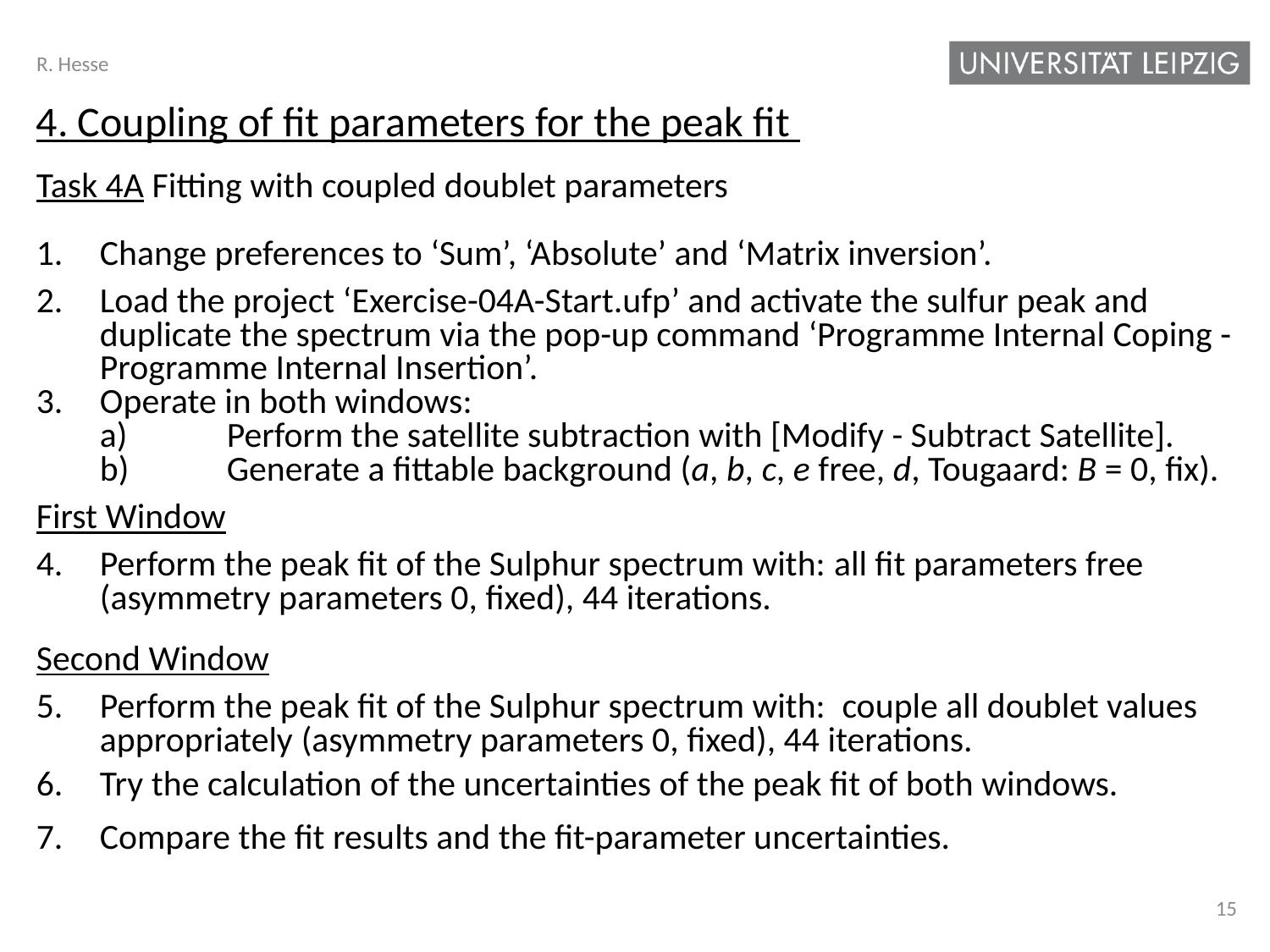

R. Hesse
4. Coupling of fit parameters for the peak fit
Task 4A Fitting with coupled doublet parameters

Change preferences to ‘Sum’, ‘Absolute’ and ‘Matrix inversion’.

Load the project ‘Exercise-04A-Start.ufp’ and activate the sulfur peak and duplicate the spectrum via the pop-up command ‘Programme Internal Coping - Programme Internal Insertion’.
Operate in both windows:
a)	Perform the satellite subtraction with [Modify - Subtract Satellite].
b)	Generate a fittable background (a, b, c, e free, d, Tougaard: B = 0, fix).
First Window

Perform the peak fit of the Sulphur spectrum with: all fit parameters free (asymmetry parameters 0, fixed), 44 iterations.

Second Window

Perform the peak fit of the Sulphur spectrum with:  couple all doublet values appropriately (asymmetry parameters 0, fixed), 44 iterations.
Try the calculation of the uncertainties of the peak fit of both windows.
Compare the fit results and the fit-parameter uncertainties.

15